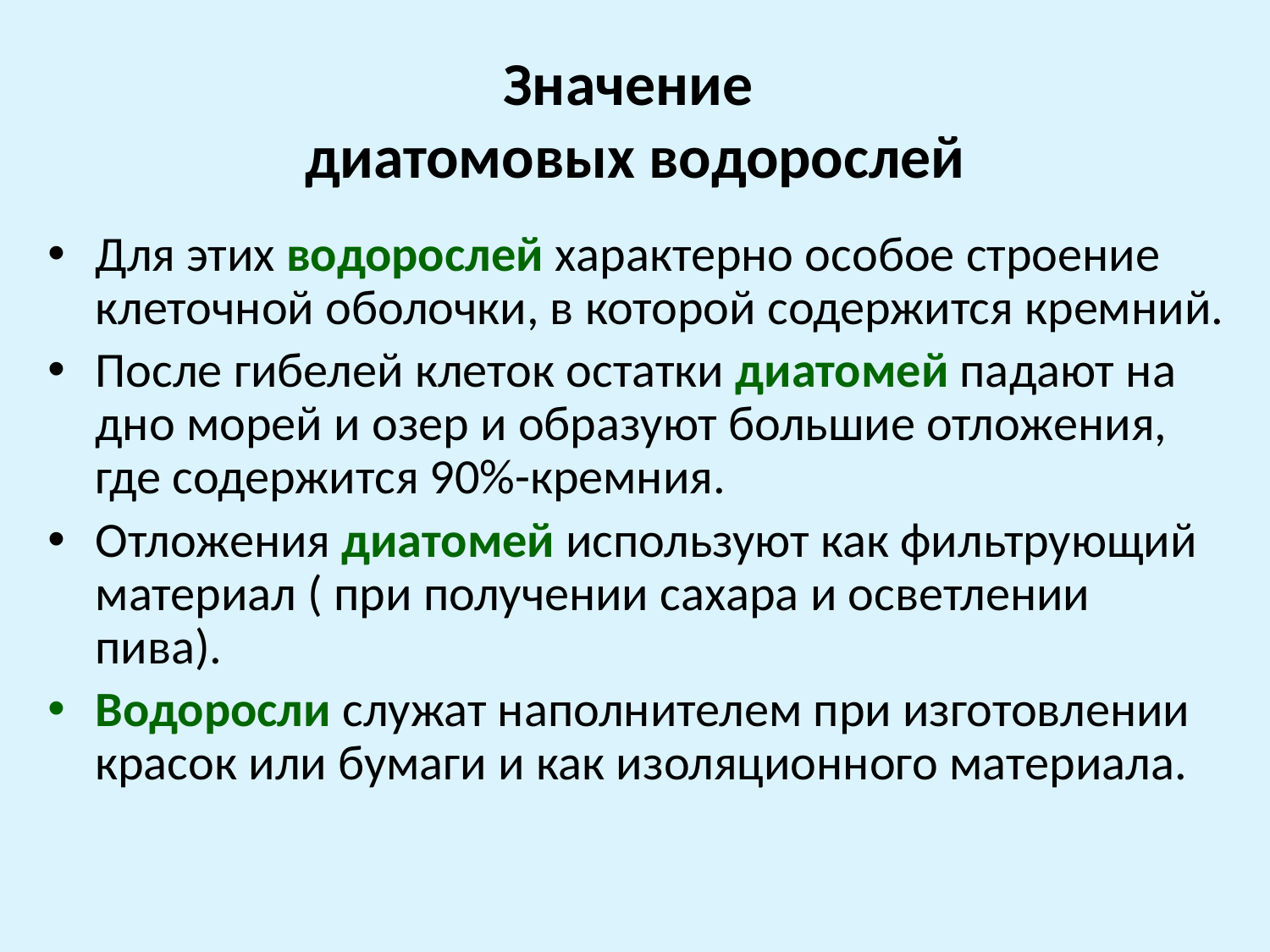

# Значение диатомовых водорослей
Для этих водорослей характерно особое строение клеточной оболочки, в которой содержится кремний.
После гибелей клеток остатки диатомей падают на дно морей и озер и образуют большие отложения, где содержится 90%-кремния.
Отложения диатомей используют как фильтрующий материал ( при получении сахара и осветлении пива).
Водоросли служат наполнителем при изготовлении красок или бумаги и как изоляционного материала.